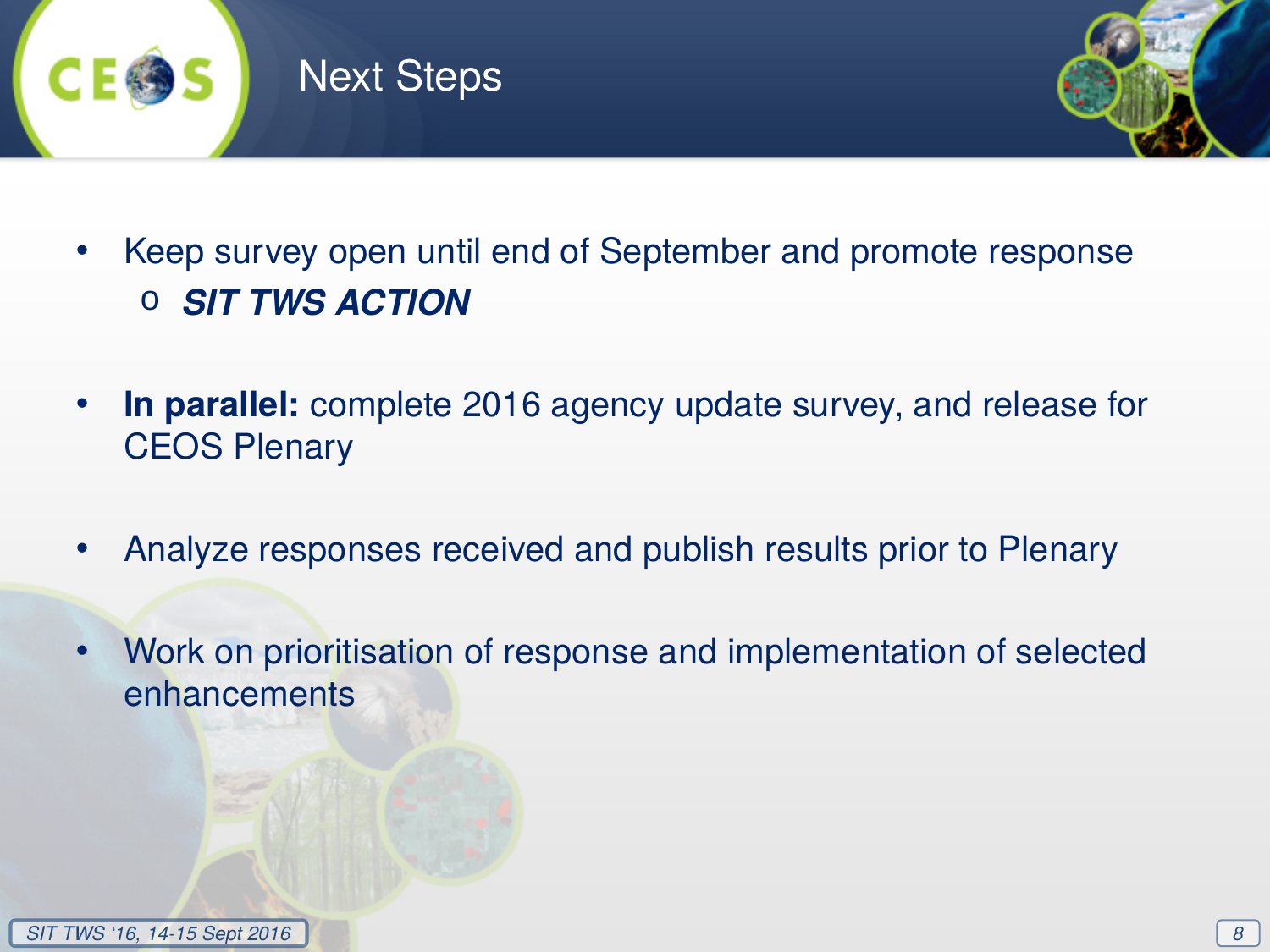

Next Steps
Keep survey open until end of September and promote response
SIT TWS ACTION

In parallel: complete 2016 agency update survey, and release for CEOS Plenary

Analyze responses received and publish results prior to Plenary

Work on prioritisation of response and implementation of selected enhancements

8